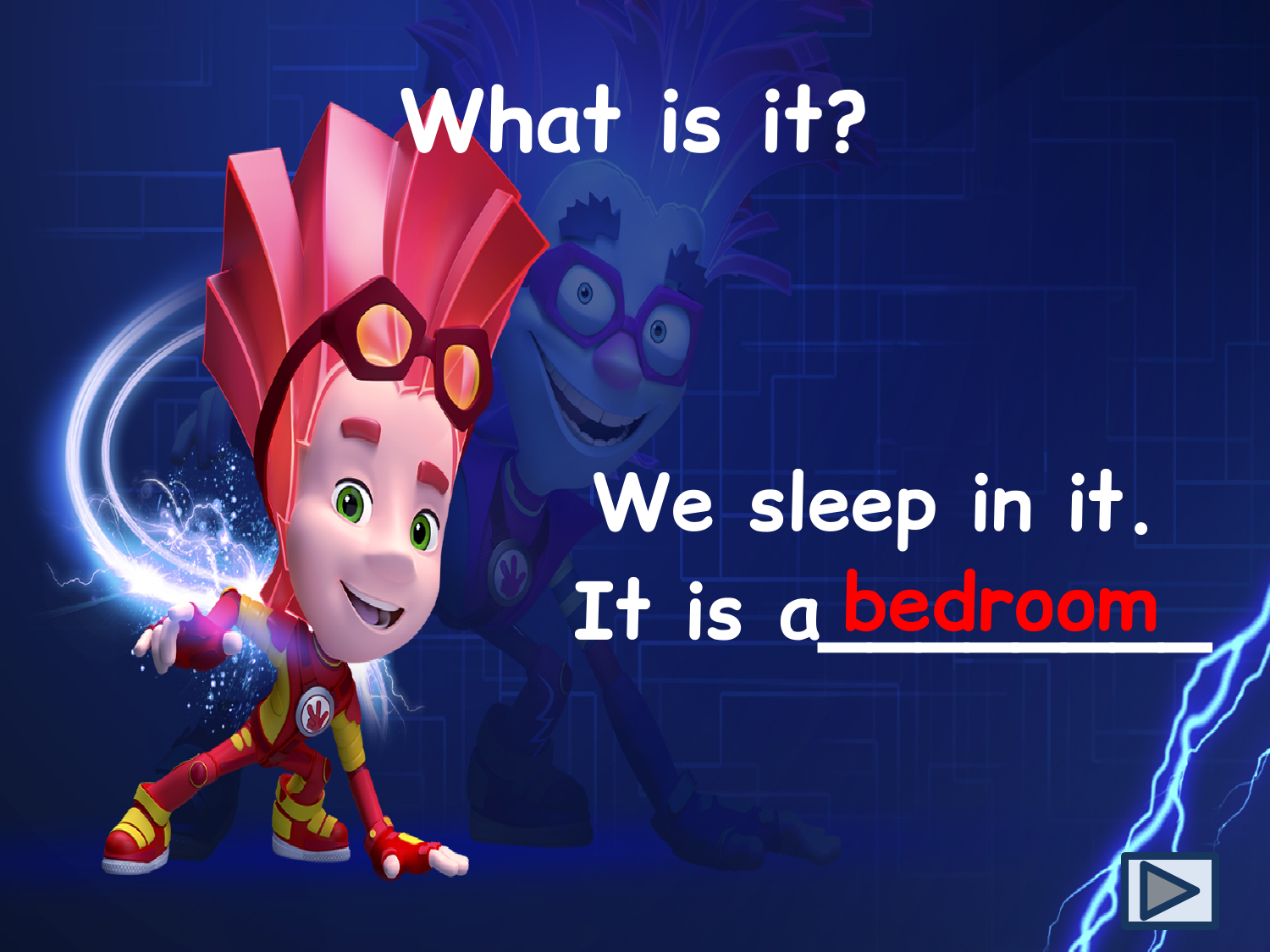

# What is it?
We sleep in it.
 It is a________
bedroom